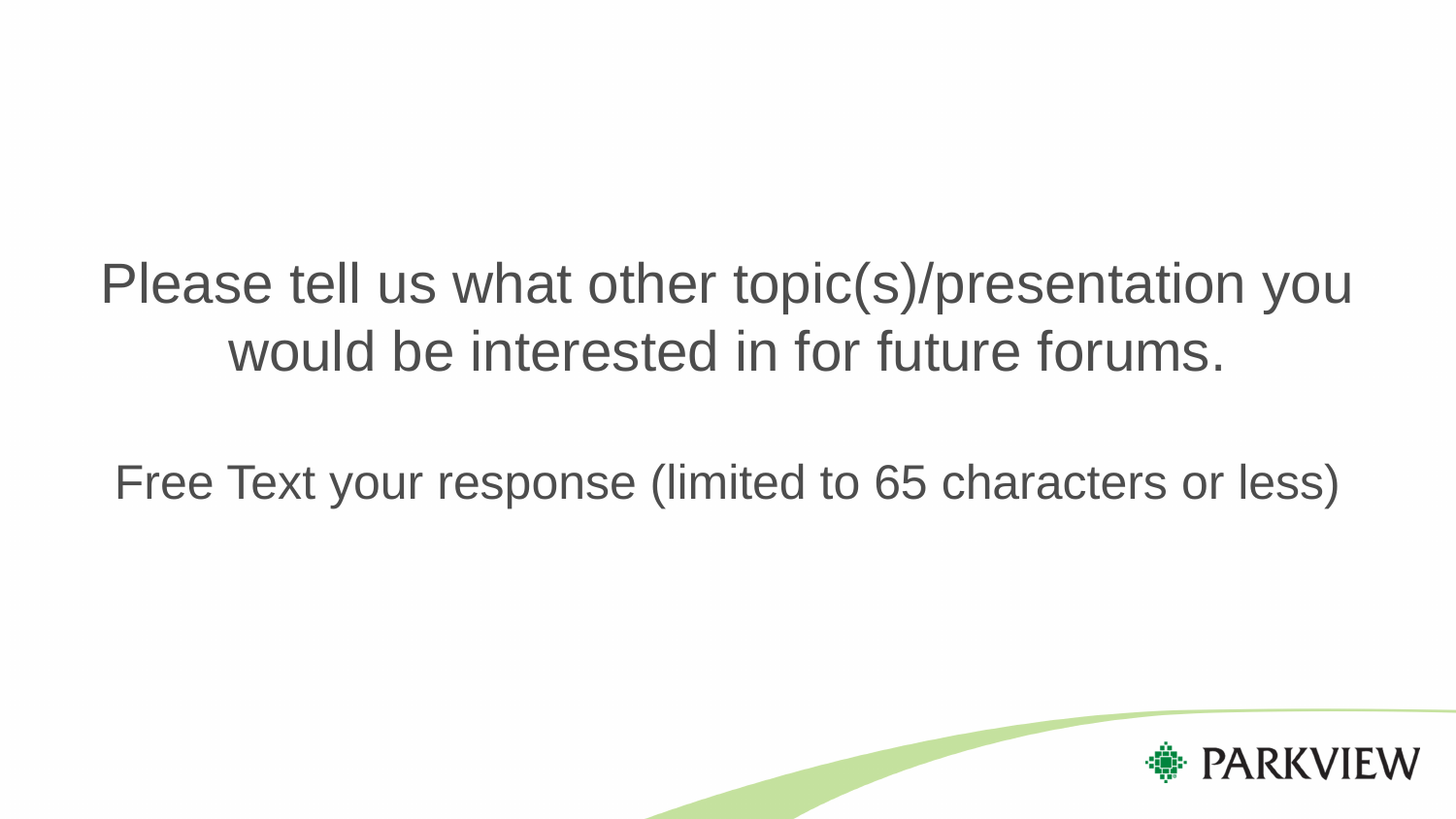

Please tell us what other topic(s)/presentation you would be interested in for future forums.

Free Text your response (limited to 65 characters or less)